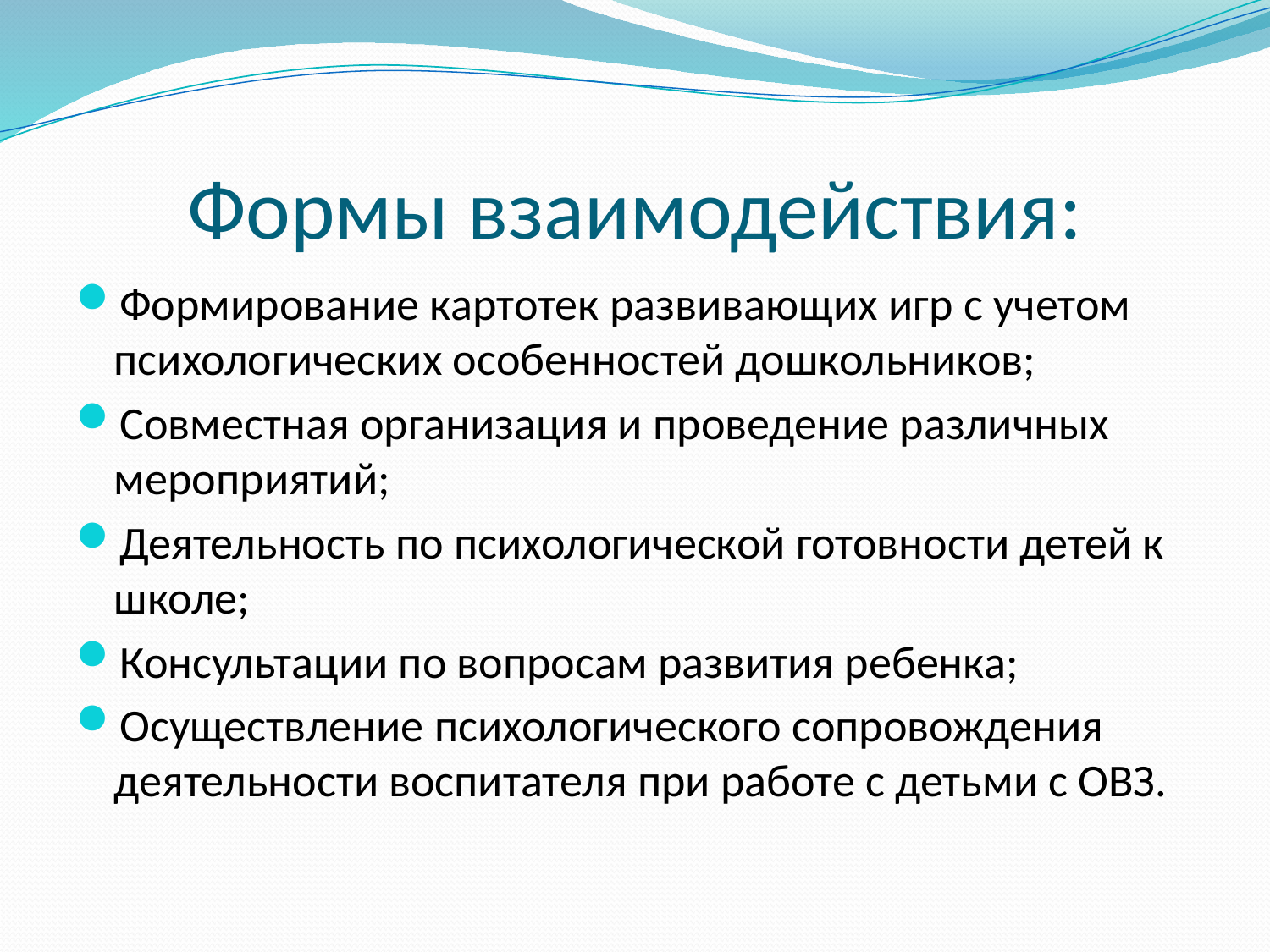

# Формы взаимодействия:
Формирование картотек развивающих игр с учетом психологических особенностей дошкольников;
Совместная организация и проведение различных мероприятий;
Деятельность по психологической готовности детей к школе;
Консультации по вопросам развития ребенка;
Осуществление психологического сопровождения деятельности воспитателя при работе с детьми с ОВЗ.